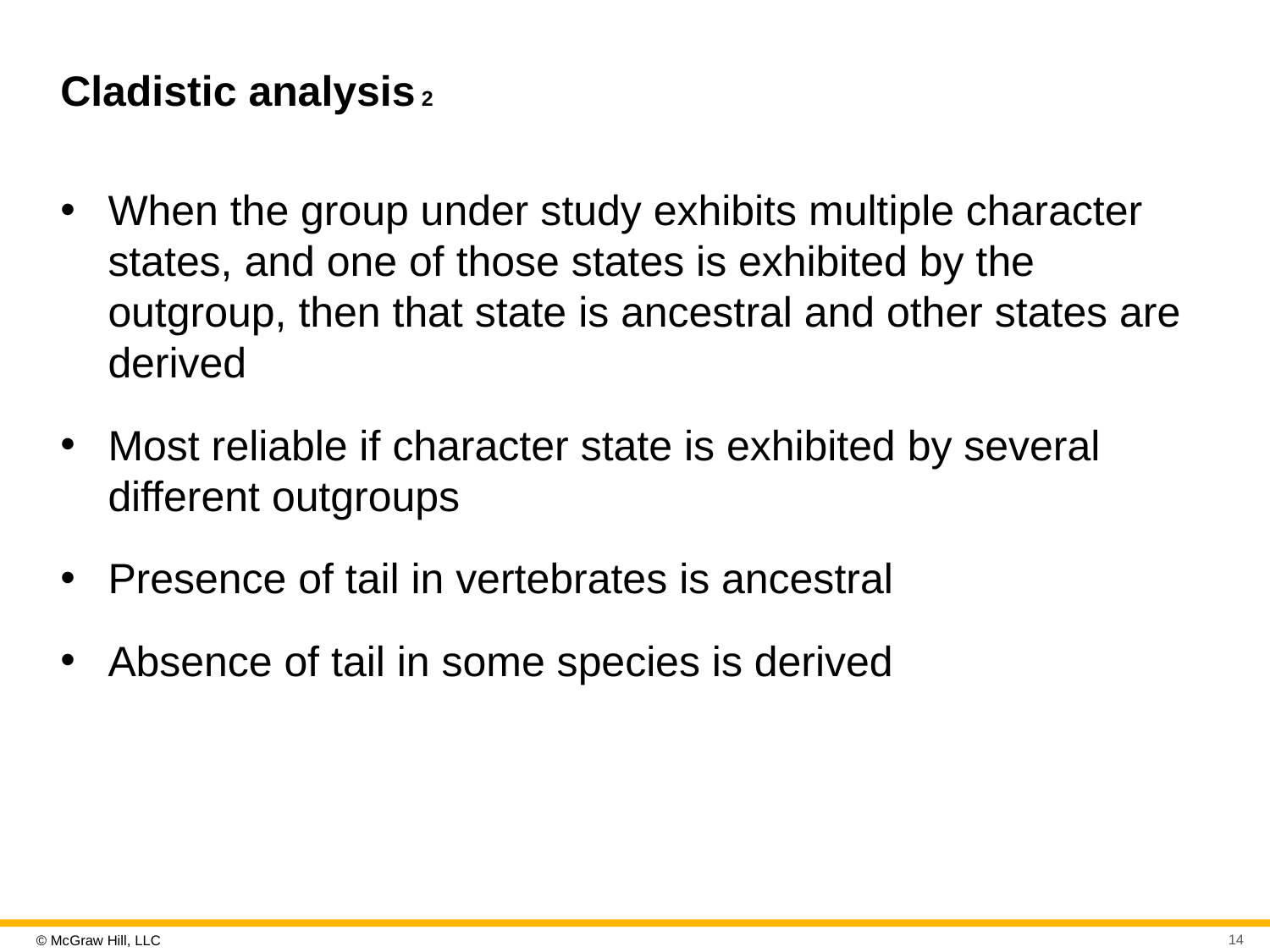

# Cladistic analysis 2
When the group under study exhibits multiple character states, and one of those states is exhibited by the outgroup, then that state is ancestral and other states are derived
Most reliable if character state is exhibited by several different outgroups
Presence of tail in vertebrates is ancestral
Absence of tail in some species is derived
14